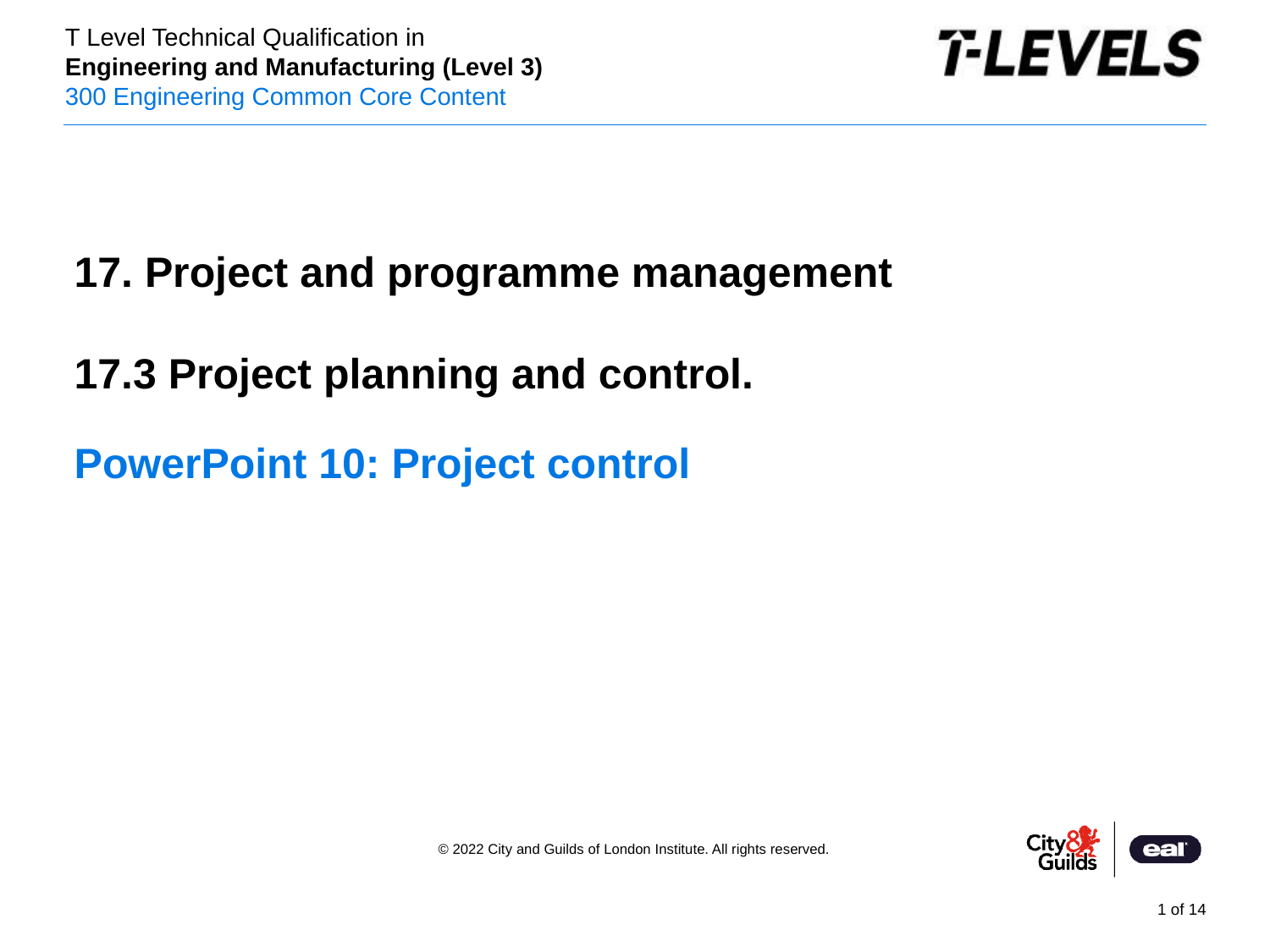

17. Project and programme management

17.3 Project planning and control.
PowerPoint 10: Project control